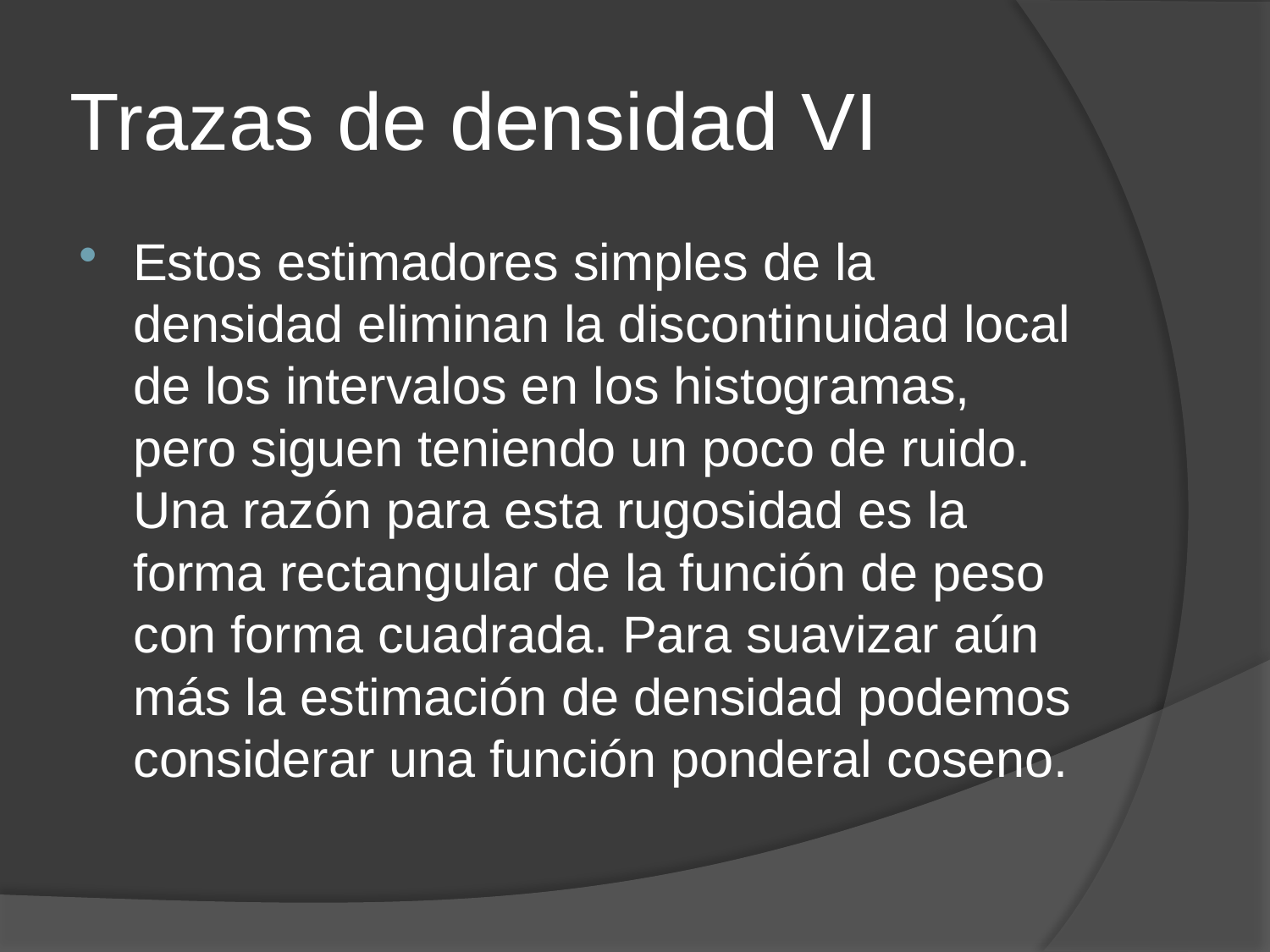

# Trazas de densidad VI
Estos estimadores simples de la densidad eliminan la discontinuidad local de los intervalos en los histogramas, pero siguen teniendo un poco de ruido. Una razón para esta rugosidad es la forma rectangular de la función de peso con forma cuadrada. Para suavizar aún más la estimación de densidad podemos considerar una función ponderal coseno.